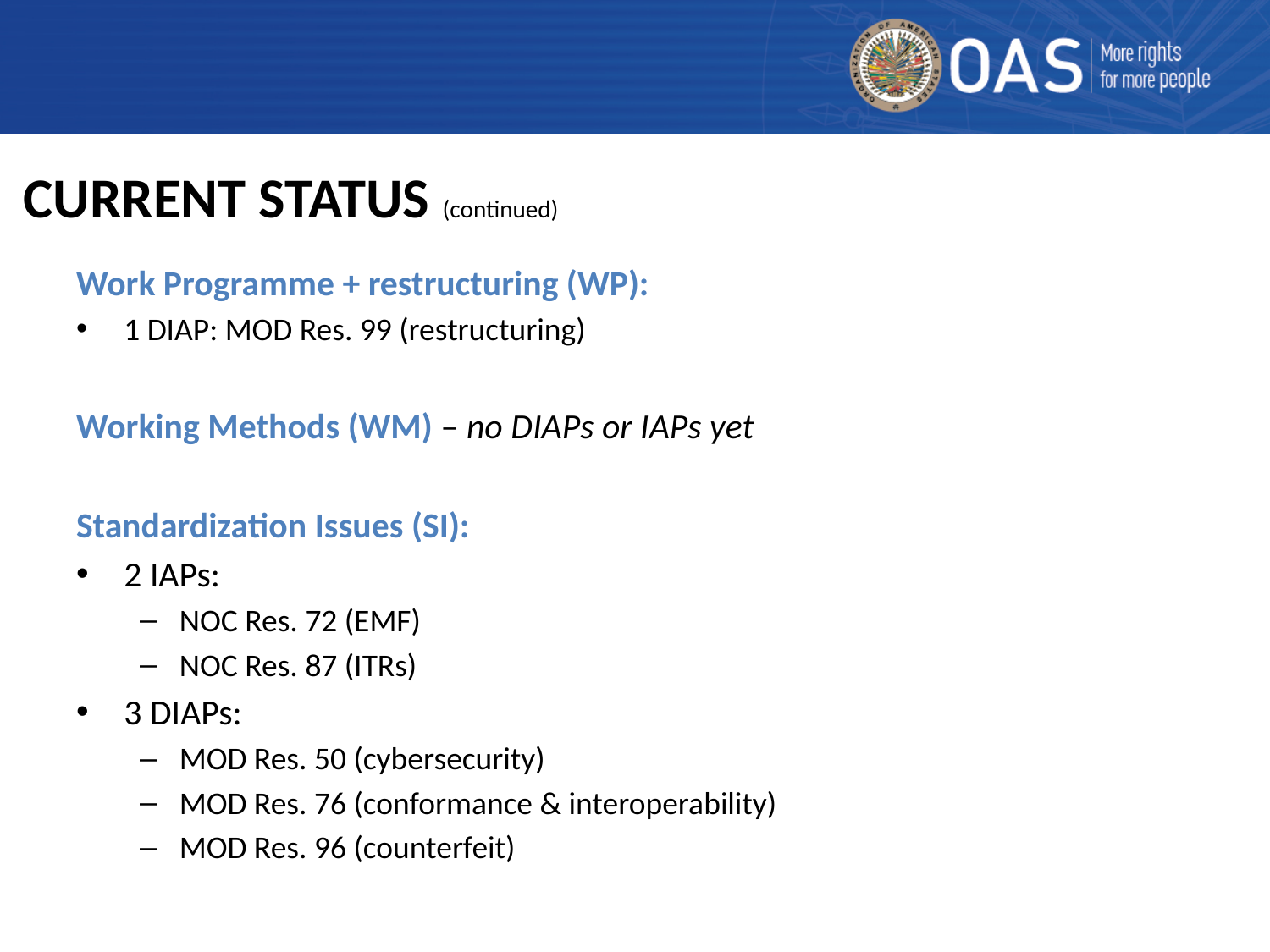

# CURRENT STATUS (continued)
Work Programme + restructuring (WP):
1 DIAP: MOD Res. 99 (restructuring)

Working Methods (WM) – no DIAPs or IAPs yet

Standardization Issues (SI):
2 IAPs:
NOC Res. 72 (EMF)
NOC Res. 87 (ITRs)
3 DIAPs:
MOD Res. 50 (cybersecurity)
MOD Res. 76 (conformance & interoperability)
MOD Res. 96 (counterfeit)